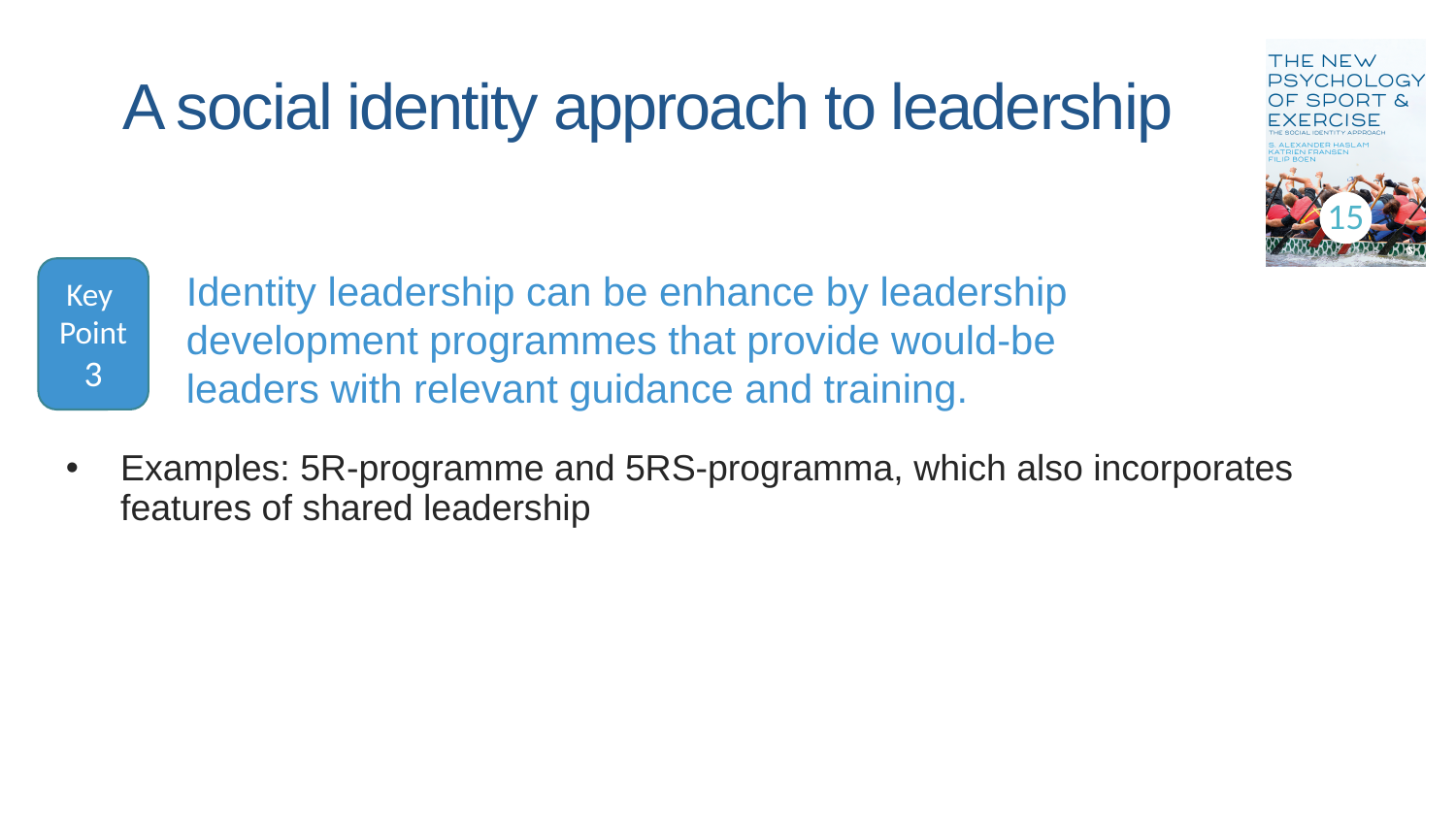

# A social identity approach to leadership
15
Key
Point
3
Identity leadership can be enhance by leadership development programmes that provide would-be leaders with relevant guidance and training.
Examples: 5R-programme and 5RS-programma, which also incorporates features of shared leadership